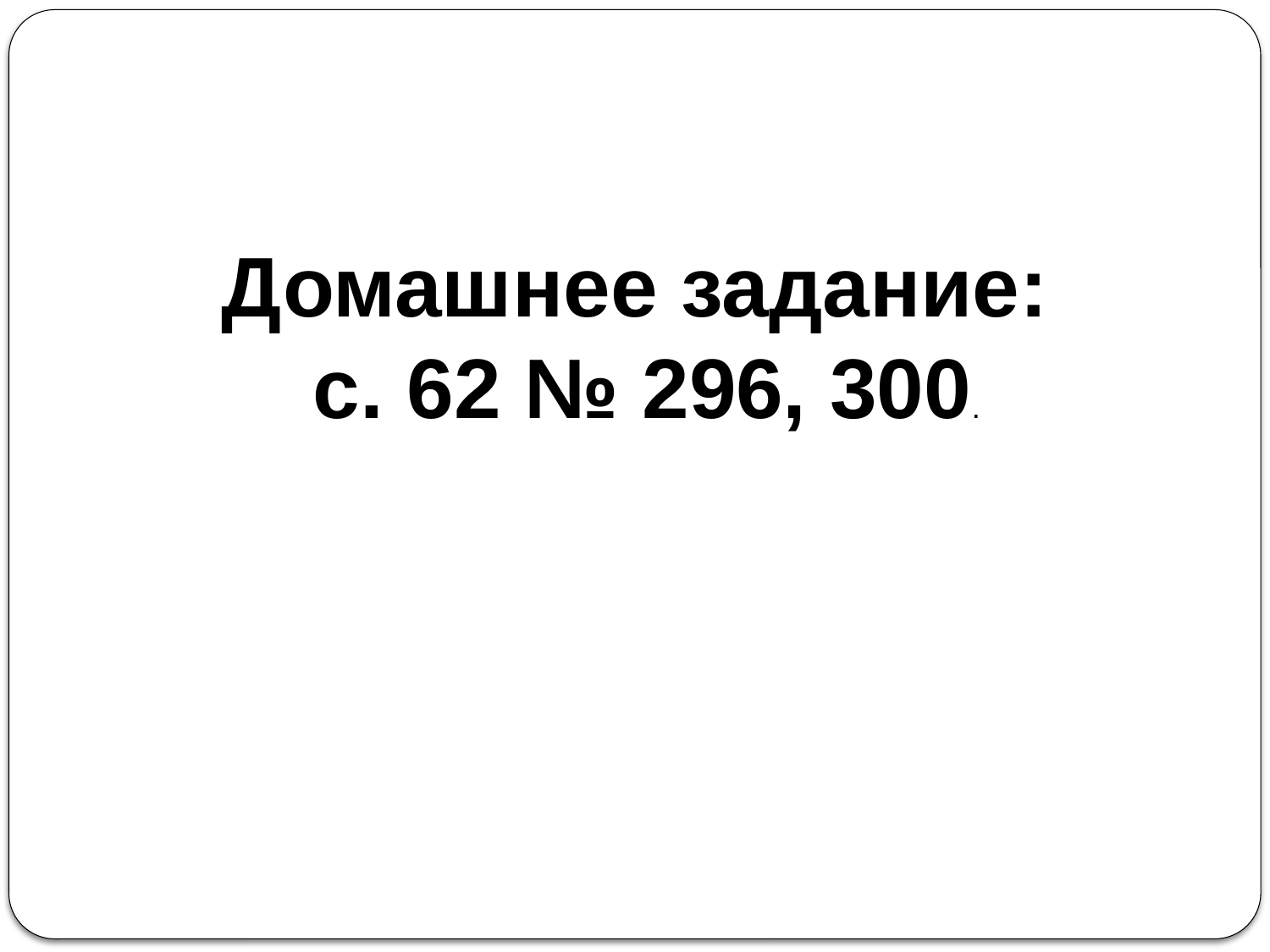

Домашнее задание:
 с. 62 № 296, 300.